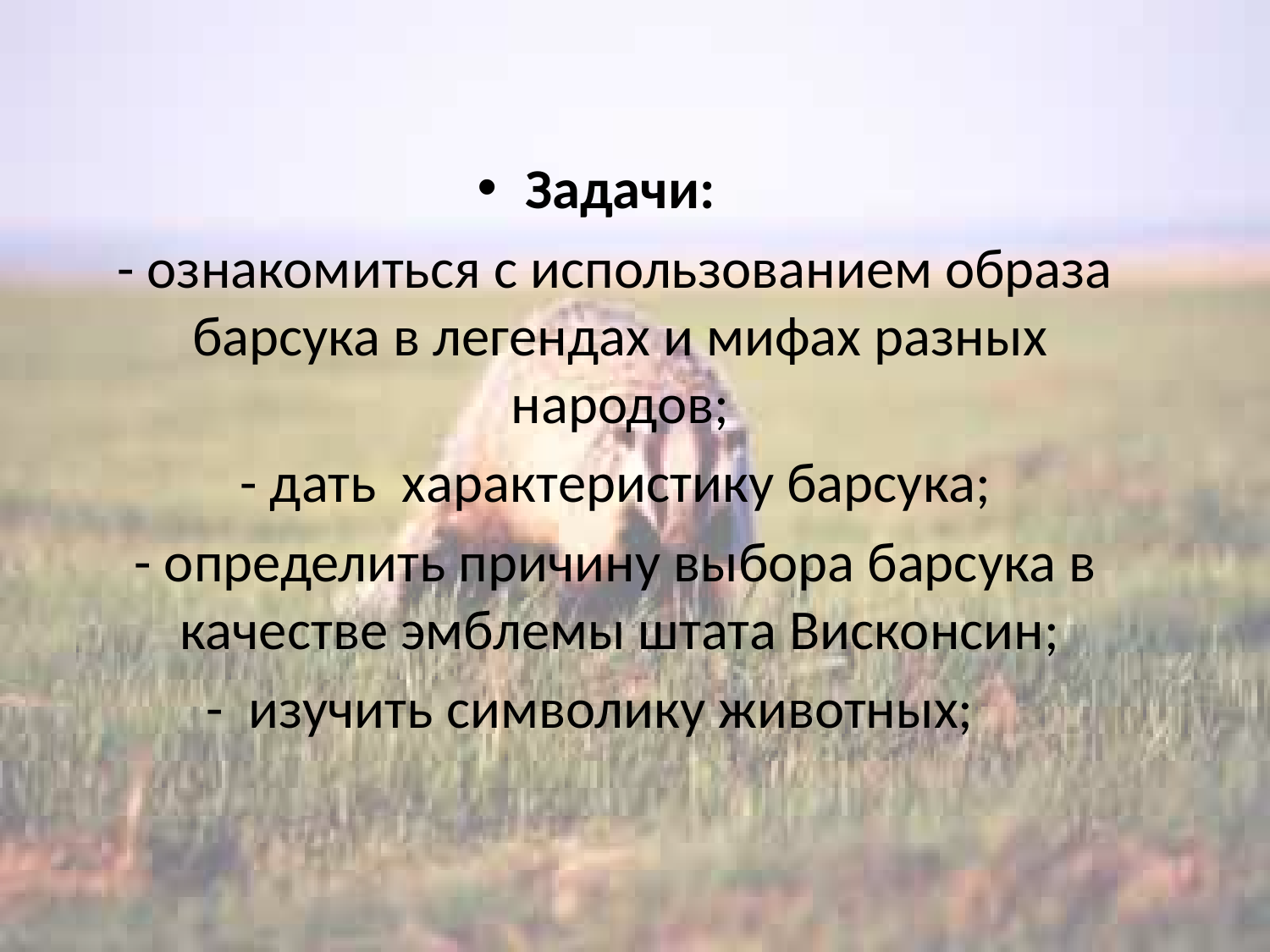

Задачи:
   - ознакомиться с использованием образа барсука в легендах и мифах разных народов;
   - дать  характеристику барсука;
   - определить причину выбора барсука в качестве эмблемы штата Висконсин;
-  изучить символику животных;